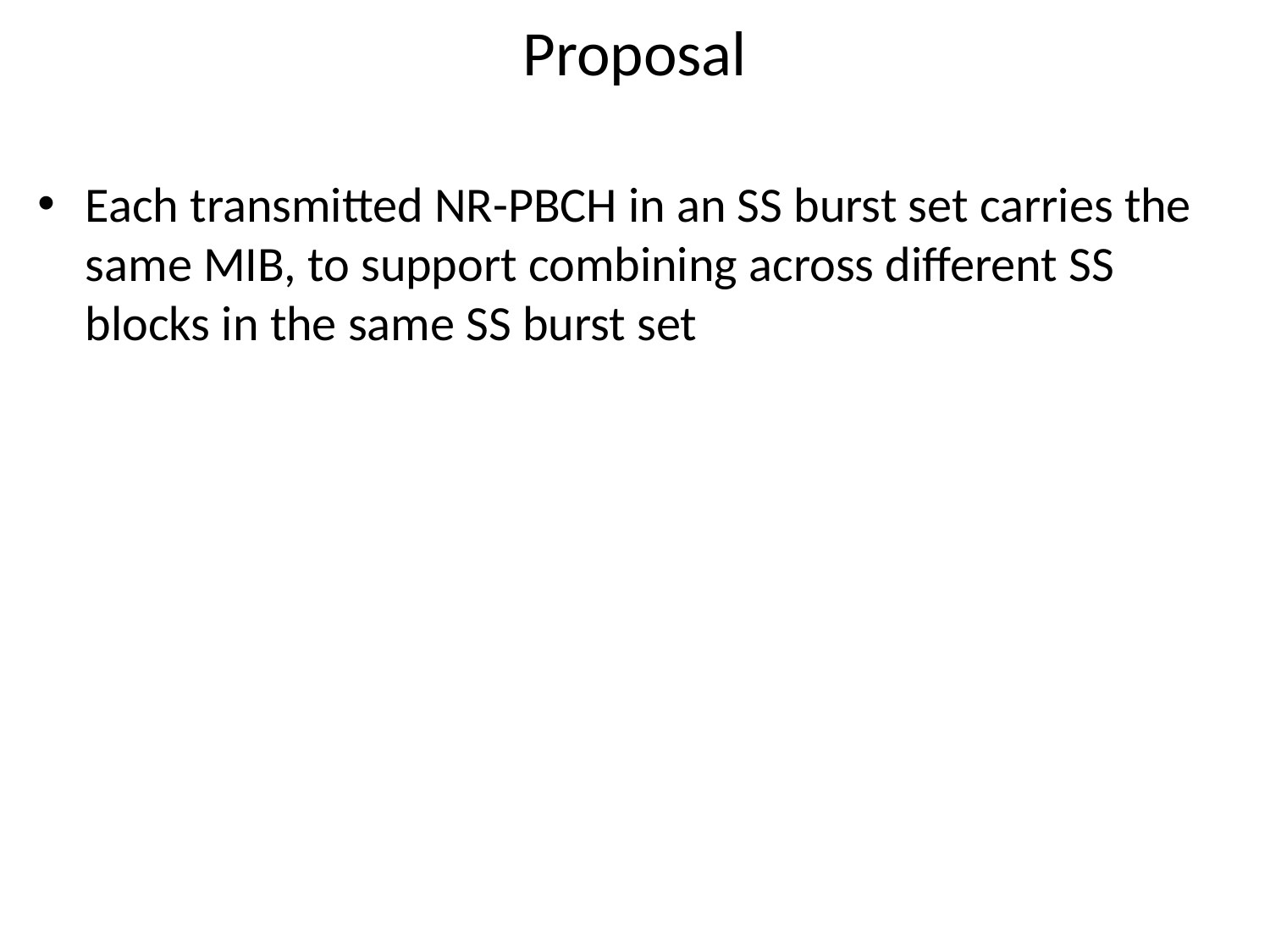

# Proposal

Each transmitted NR-PBCH in an SS burst set carries the same MIB, to support combining across different SS blocks in the same SS burst set